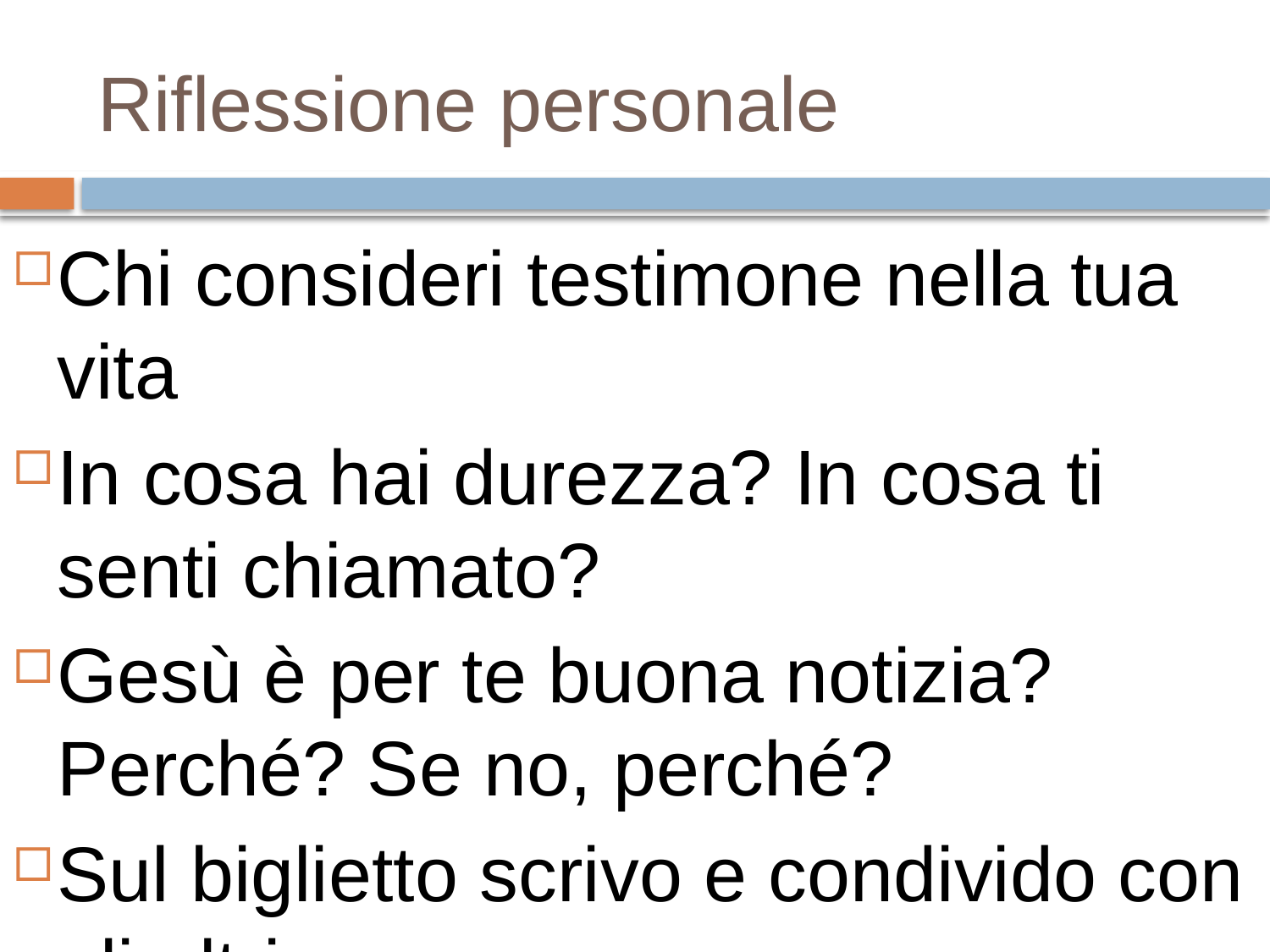

# Riflessione personale
Chi consideri testimone nella tua vita
In cosa hai durezza? In cosa ti senti chiamato?
Gesù è per te buona notizia? Perché? Se no, perché?
Sul biglietto scrivo e condivido con gli altri …